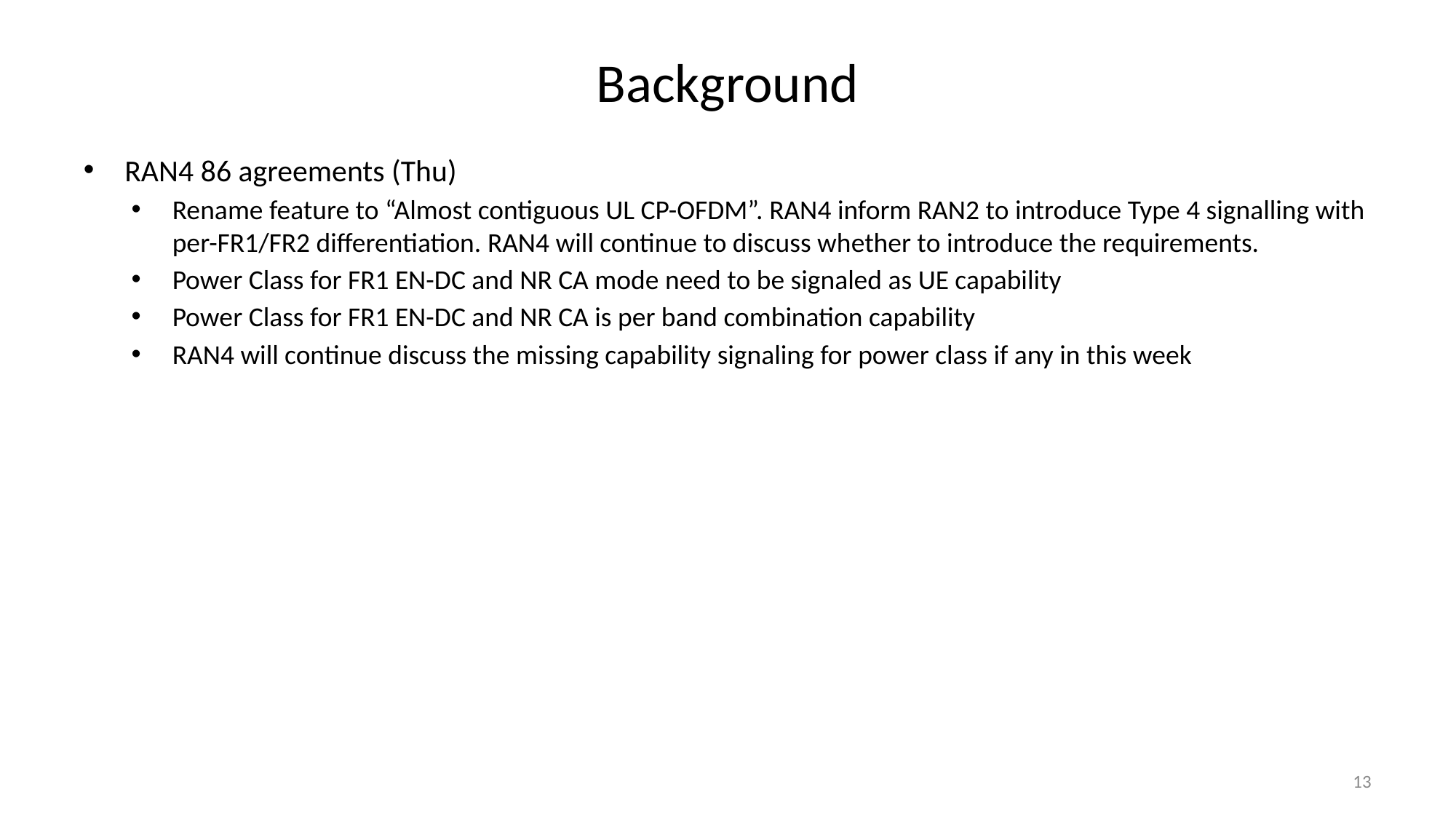

# Background
RAN4 86 agreements (Thu)
Rename feature to “Almost contiguous UL CP-OFDM”. RAN4 inform RAN2 to introduce Type 4 signalling with per-FR1/FR2 differentiation. RAN4 will continue to discuss whether to introduce the requirements.
Power Class for FR1 EN-DC and NR CA mode need to be signaled as UE capability
Power Class for FR1 EN-DC and NR CA is per band combination capability
RAN4 will continue discuss the missing capability signaling for power class if any in this week

13